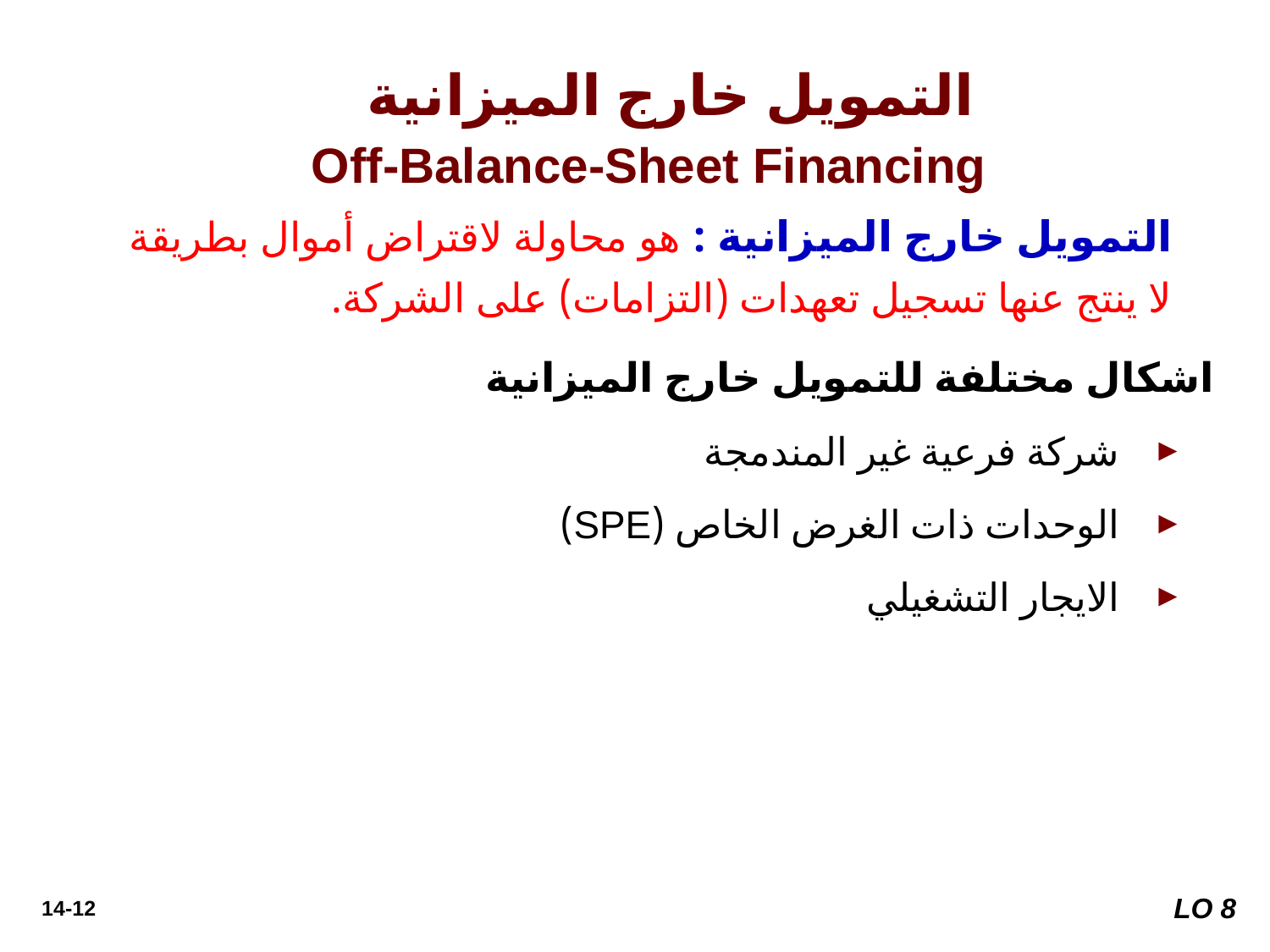

التمويل خارج الميزانية
 Off-Balance-Sheet Financing
التمويل خارج الميزانية : هو محاولة لاقتراض أموال بطريقة لا ينتج عنها تسجيل تعهدات (التزامات) على الشركة.
اشكال مختلفة للتمويل خارج الميزانية
شركة فرعية غير المندمجة
الوحدات ذات الغرض الخاص (SPE)
الايجار التشغيلي
LO 8